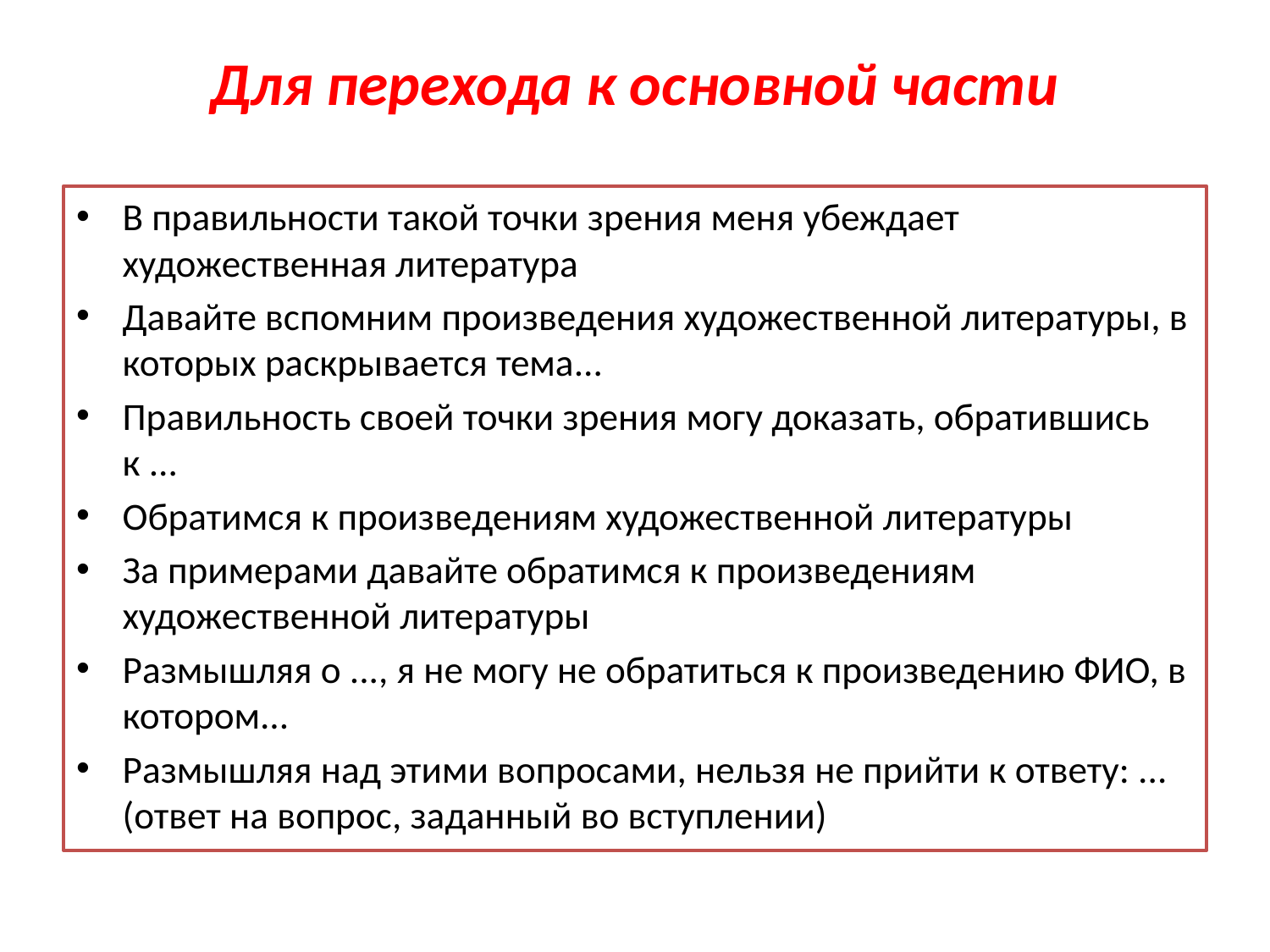

# Для перехода к основной части
В правильности такой точки зрения меня убеждает художественная литература
Давайте вспомним произведения художественной литературы, в которых раскрывается тема...
Правильность своей точки зрения могу доказать, обратившись к ...
Обратимся к произведениям художественной литературы
За примерами давайте обратимся к произведениям художественной литературы
Размышляя о ..., я не могу не обратиться к произведению ФИО, в котором...
Размышляя над этими вопросами, нельзя не прийти к ответу: ...(ответ на вопрос, заданный во вступлении)